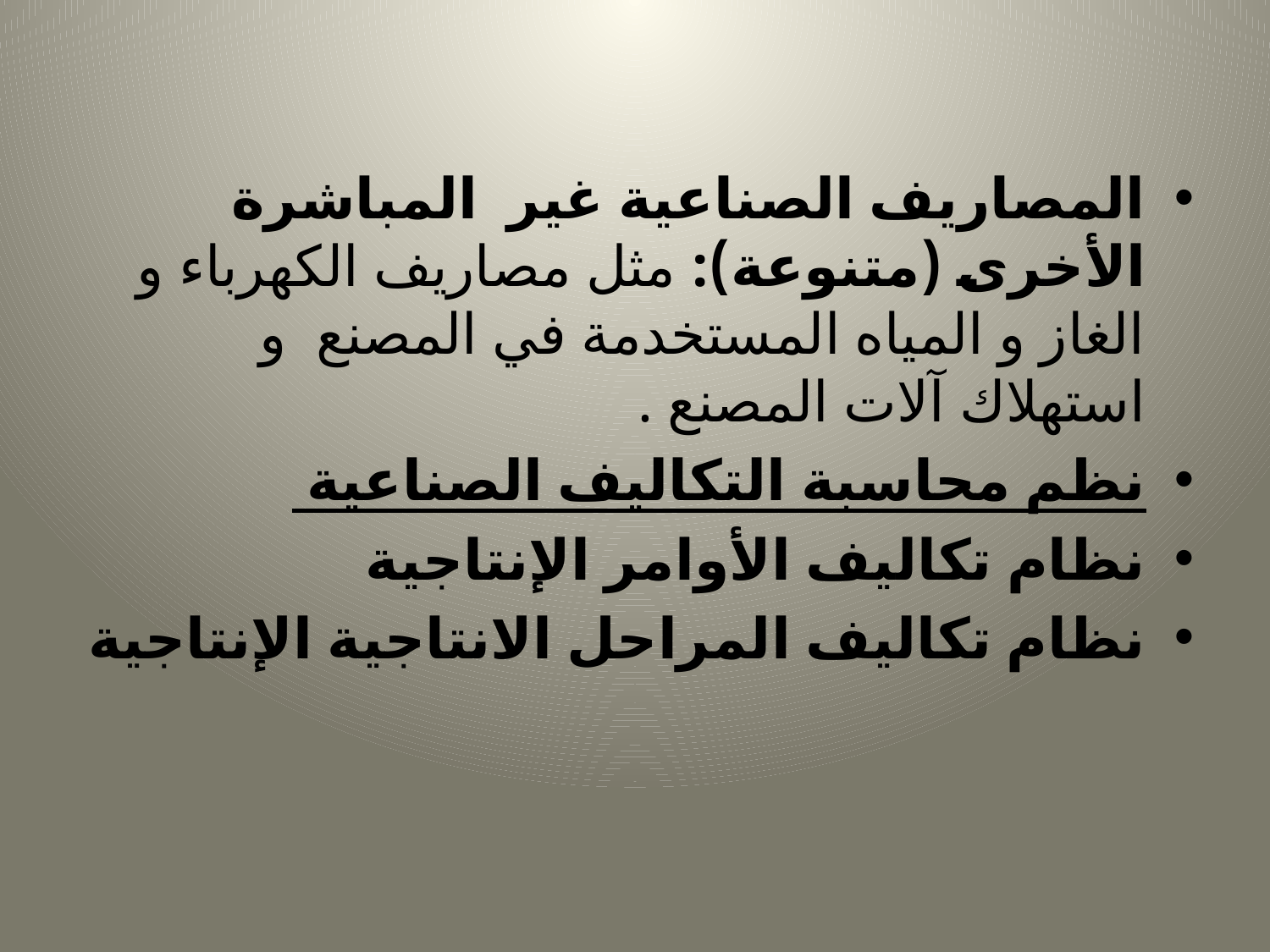

#
المصاريف الصناعية غير  المباشرة الأخرى (متنوعة): مثل مصاريف الكهرباء و الغاز و المياه المستخدمة في المصنع  و استهلاك آلات المصنع .
نظم محاسبة التكاليف الصناعية
نظام تكاليف الأوامر الإنتاجية
نظام تكاليف المراحل الانتاجية الإنتاجية